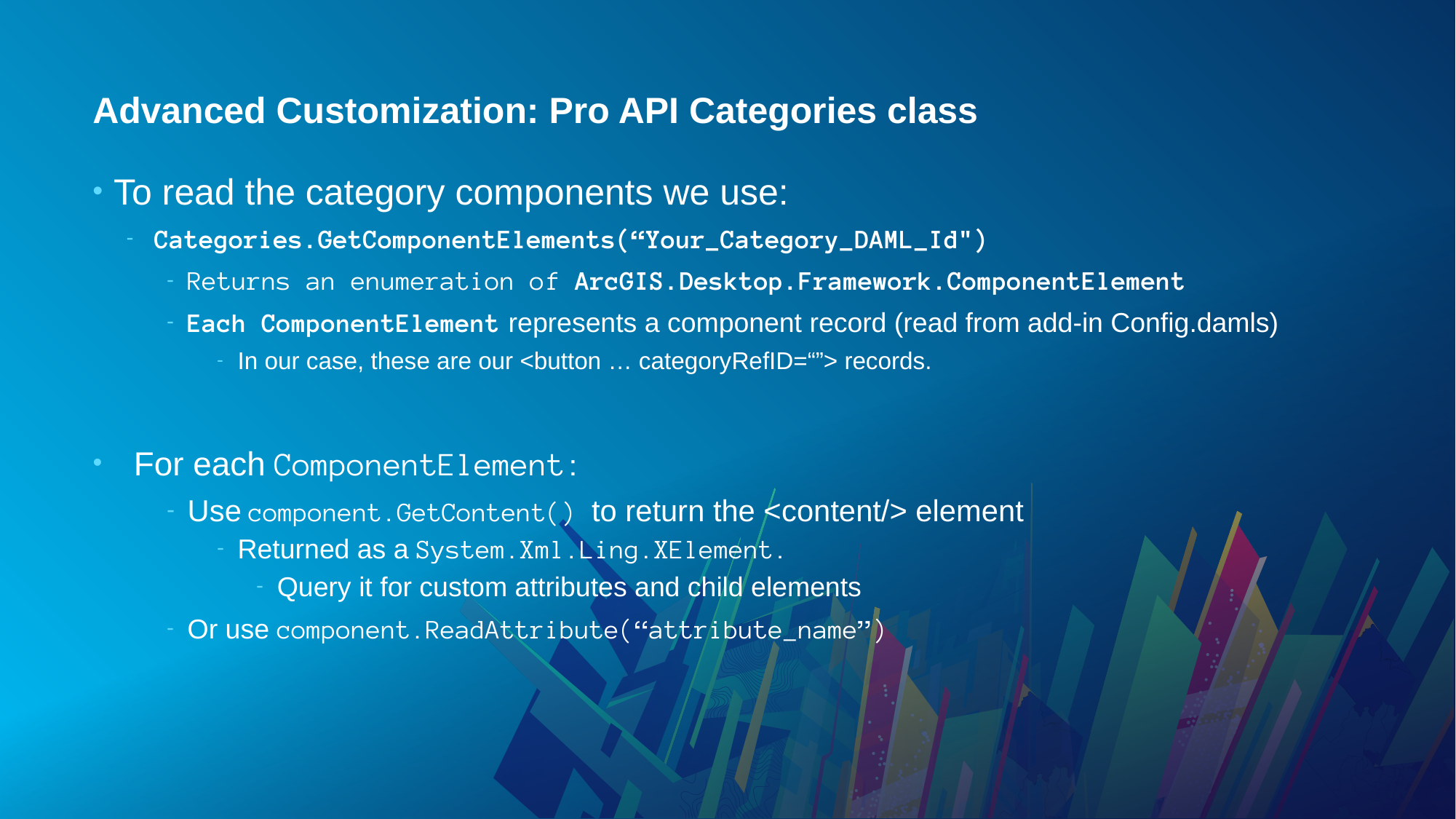

# Advanced Customization: Pro API Categories class
To read the category components we use:
 Categories.GetComponentElements(“Your_Category_DAML_Id")
Returns an enumeration of ArcGIS.Desktop.Framework.ComponentElement
Each ComponentElement represents a component record (read from add-in Config.damls)
In our case, these are our <button … categoryRefID=“”> records.

For each ComponentElement:
Use component.GetContent() to return the <content/> element
Returned as a System.Xml.Ling.XElement.
Query it for custom attributes and child elements
Or use component.ReadAttribute(“attribute_name”)